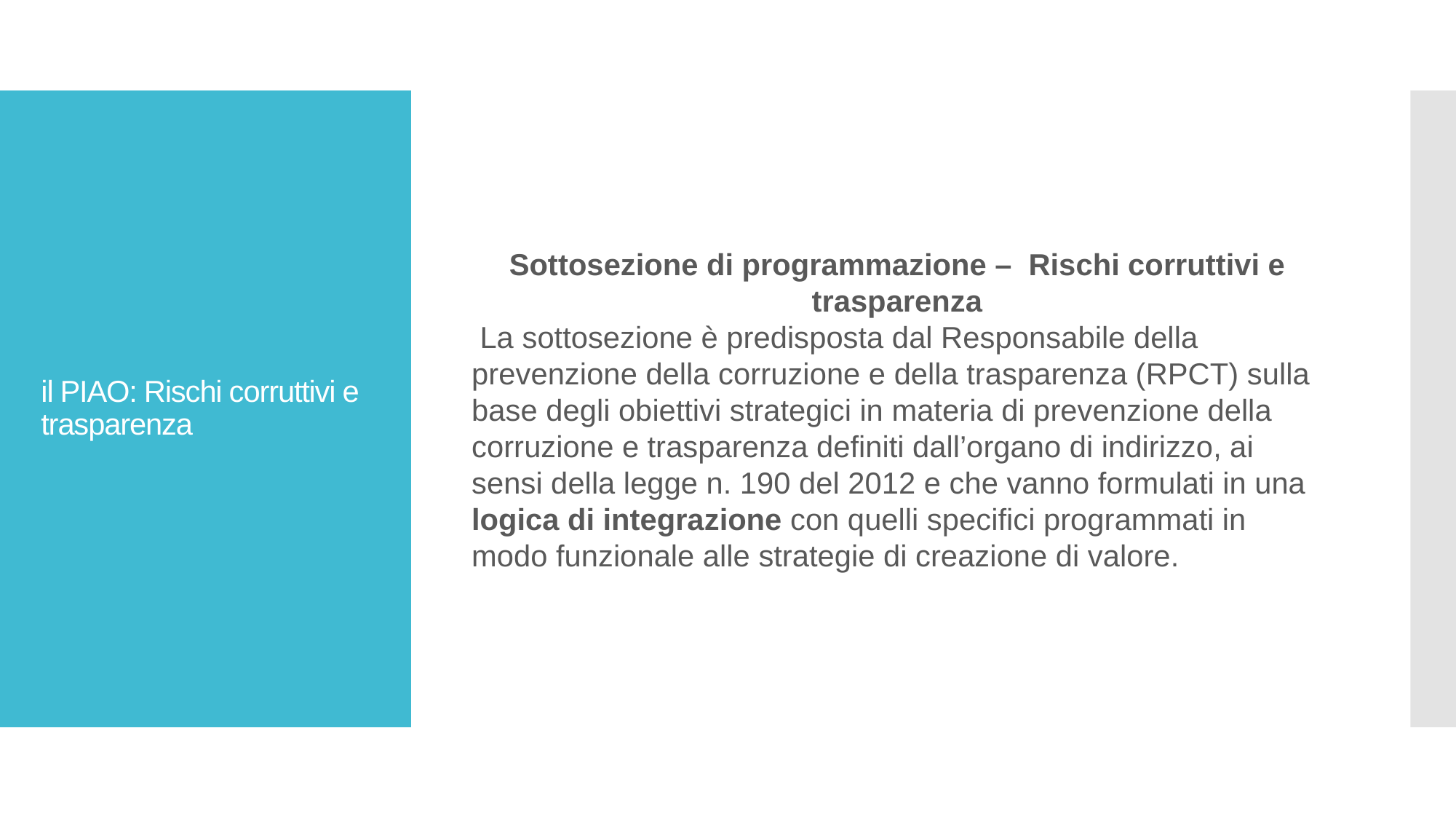

Sottosezione di programmazione –  Rischi corruttivi e trasparenza
 La sottosezione è predisposta dal Responsabile della prevenzione della corruzione e della trasparenza (RPCT) sulla base degli obiettivi strategici in materia di prevenzione della corruzione e trasparenza definiti dall’organo di indirizzo, ai sensi della legge n. 190 del 2012 e che vanno formulati in una logica di integrazione con quelli specifici programmati in modo funzionale alle strategie di creazione di valore.
# il PIAO: Rischi corruttivi e trasparenza